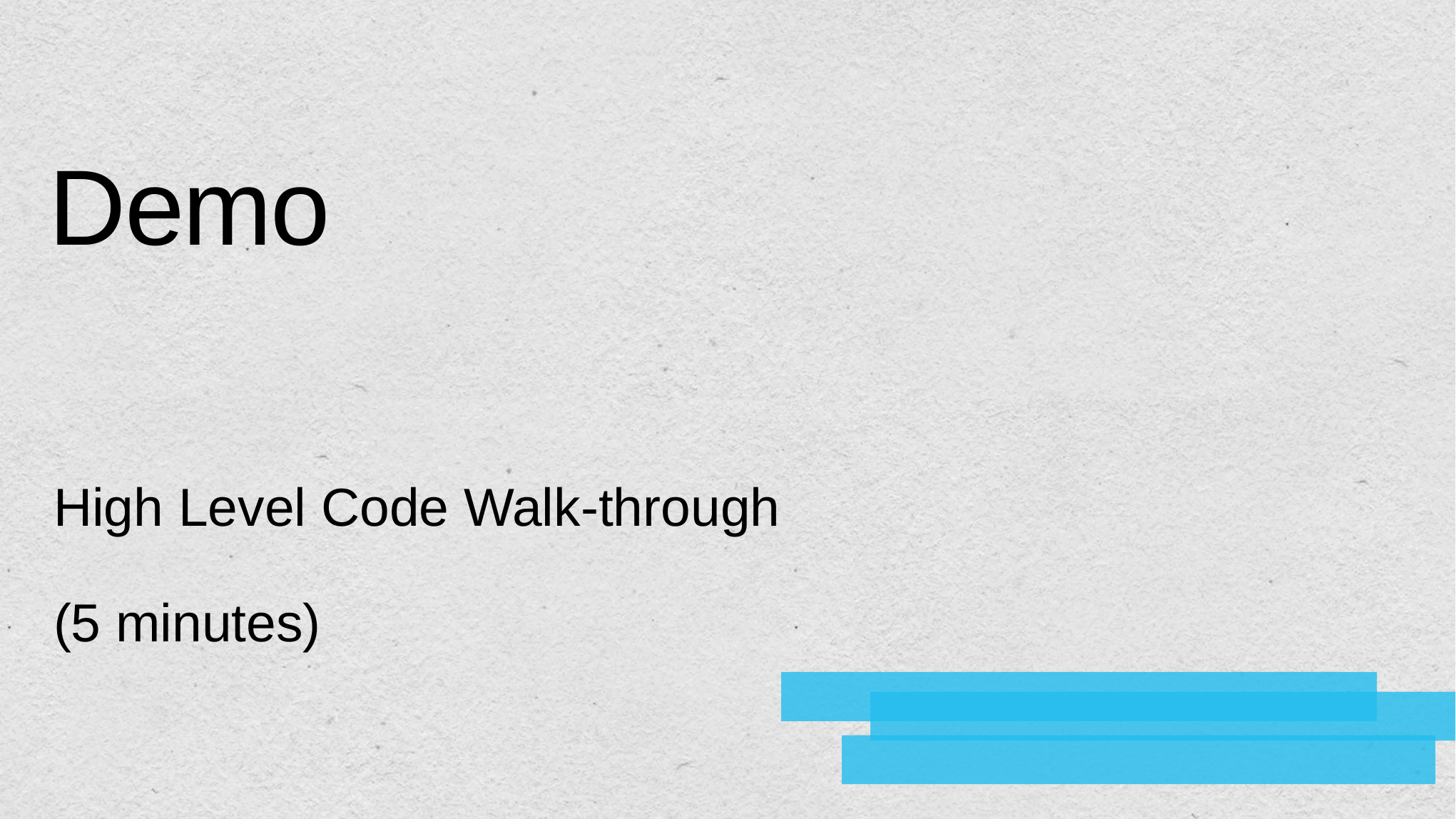

# Demo
High Level Code Walk-through

(5 minutes)